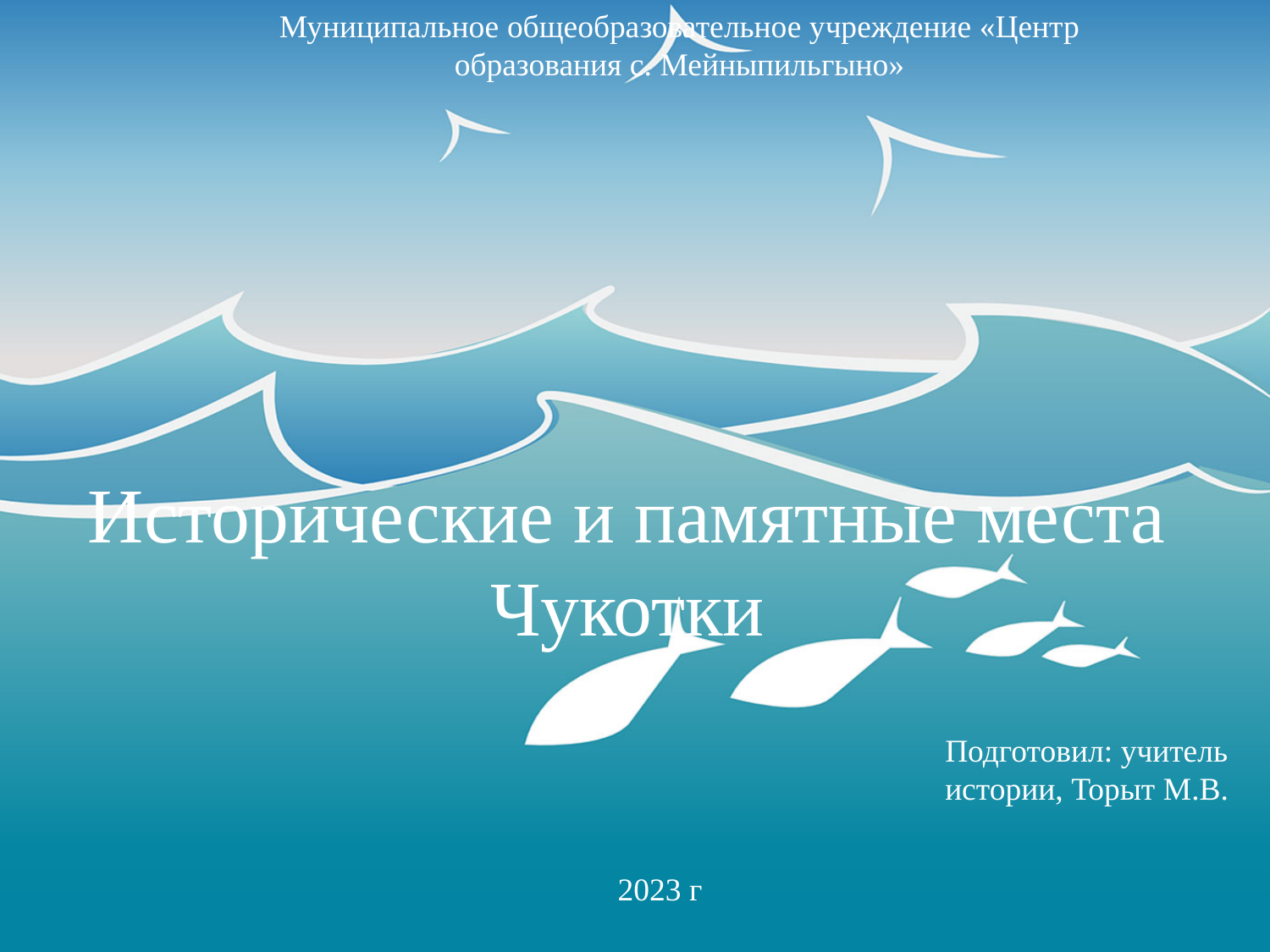

Муниципальное общеобразовательное учреждение «Центр образования с. Мейныпильгыно»
# Исторические и памятные места Чукотки
Подготовил: учитель истории, Торыт М.В.
2023 г